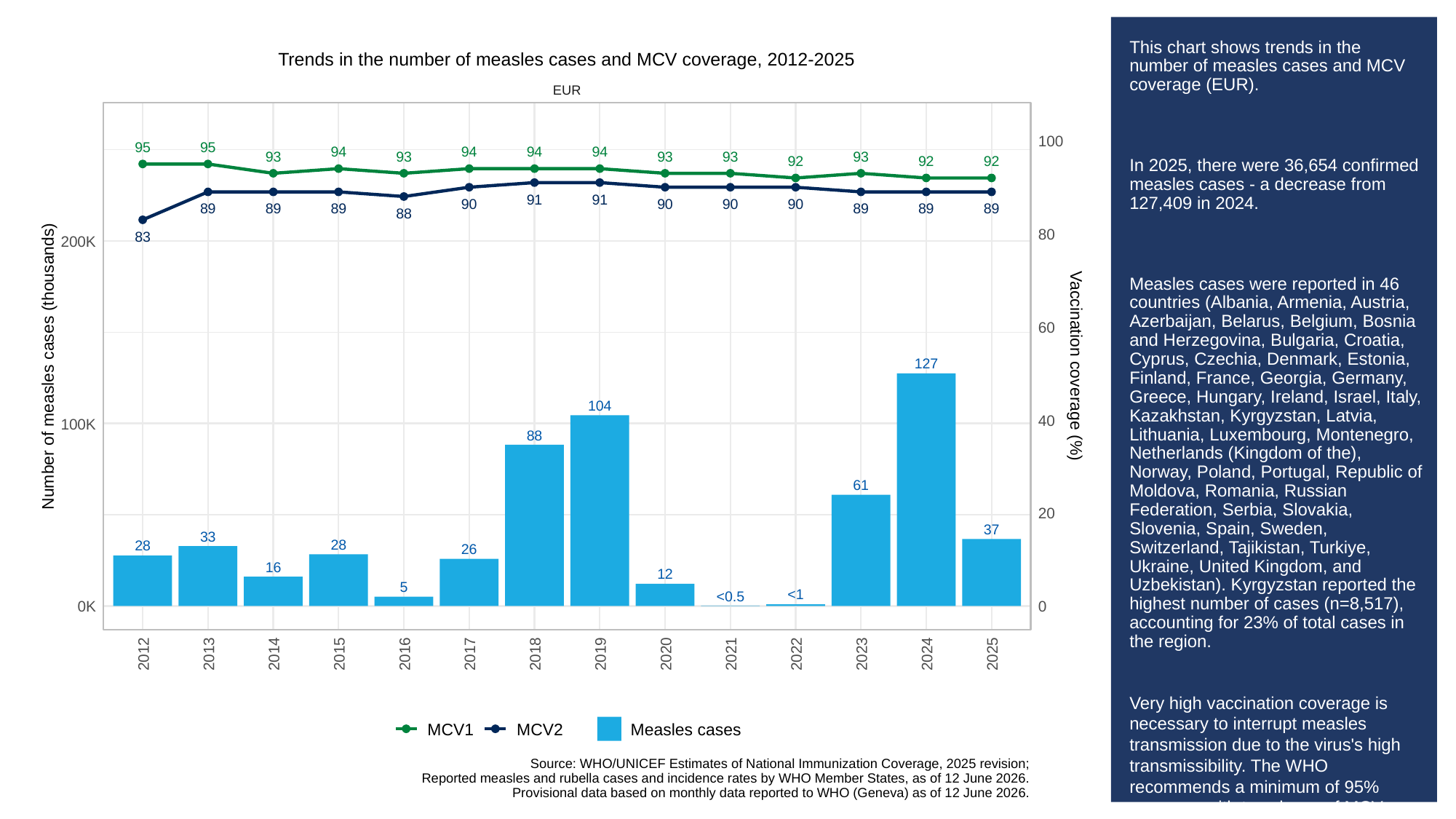

# This chart shows trends in the number of measles cases and MCV coverage (EUR).

In 2025, there were 36,654 confirmed measles cases - a decrease from 127,409 in 2024.

Measles cases were reported in 46 countries (Albania, Armenia, Austria, Azerbaijan, Belarus, Belgium, Bosnia and Herzegovina, Bulgaria, Croatia, Cyprus, Czechia, Denmark, Estonia, Finland, France, Georgia, Germany, Greece, Hungary, Ireland, Israel, Italy, Kazakhstan, Kyrgyzstan, Latvia, Lithuania, Luxembourg, Montenegro, Netherlands (Kingdom of the), Norway, Poland, Portugal, Republic of Moldova, Romania, Russian Federation, Serbia, Slovakia, Slovenia, Spain, Sweden, Switzerland, Tajikistan, Turkiye, Ukraine, United Kingdom, and Uzbekistan). Kyrgyzstan reported the highest number of cases (n=8,517), accounting for 23% of total cases in the region.

Very high vaccination coverage is necessary to interrupt measles transmission due to the virus's high transmissibility. The WHO recommends a minimum of 95% coverage with two doses of MCV through routine immunization services.

Trends in the number of measles cases and MCV coverage, 2012-2025
EUR

100
95
95
94
94
94
94

93
93
93
93
93
92
92
92

91
91
90
90
90
90
89
89
89
89
89
89
88

80
83
200K

60

127
Number of measles cases (thousands)
Vaccination coverage (%)

104
40

100K

88

61

20

37
33
28

28
26

16
12

5

<1
<0.5

0K
0

2012
2013
2014
2015
2016
2017
2018
2019
2020
2021
2022
2023
2024
2025

MCV1
MCV2
Measles cases

Source: WHO/UNICEF Estimates of National Immunization Coverage, 2025 revision;
Reported measles and rubella cases and incidence rates by WHO Member States, as of 12 June 2026.
Provisional data based on monthly data reported to WHO (Geneva) as of 12 June 2026.